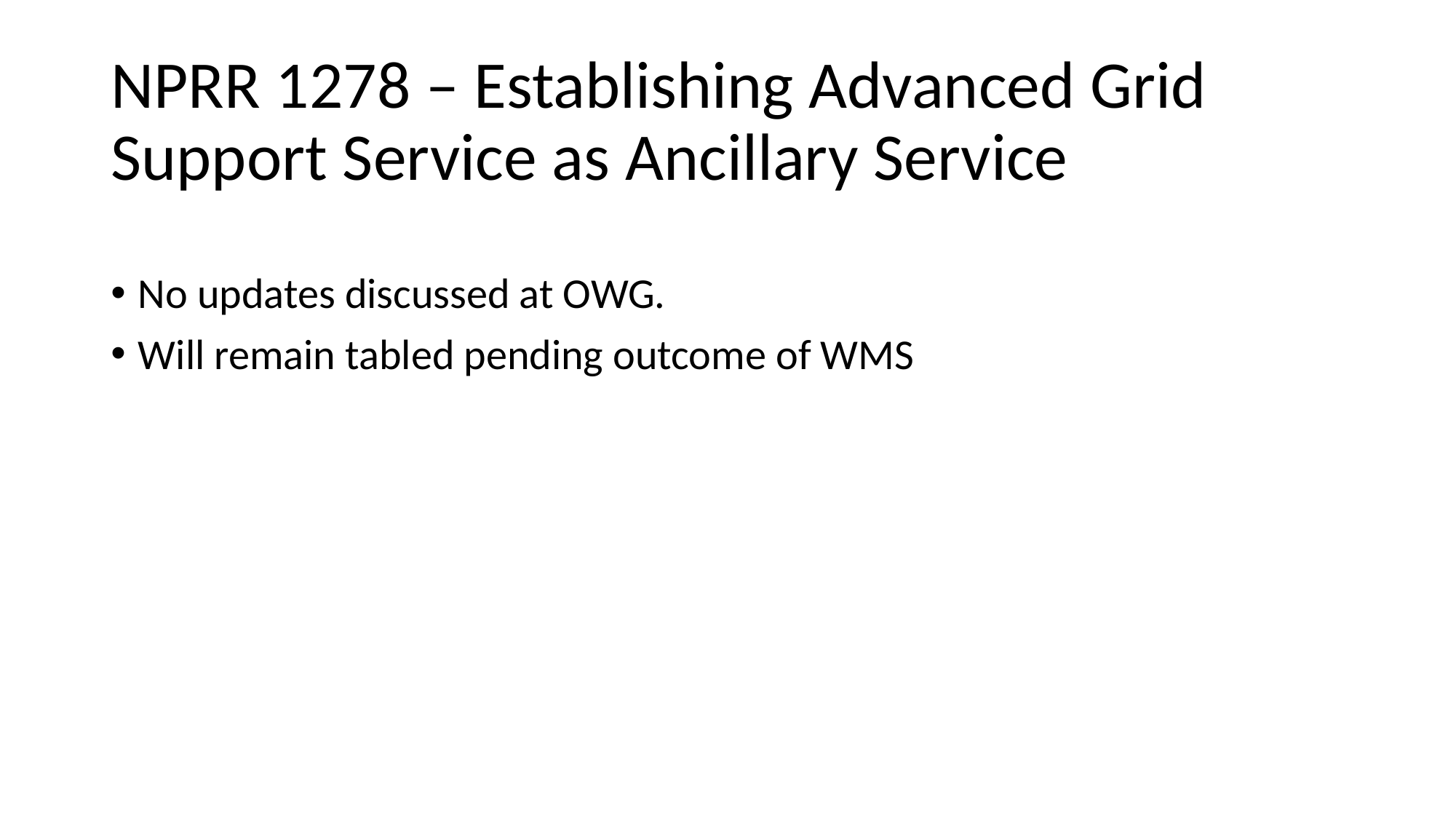

# NPRR 1278 – Establishing Advanced Grid Support Service as Ancillary Service
No updates discussed at OWG.
Will remain tabled pending outcome of WMS